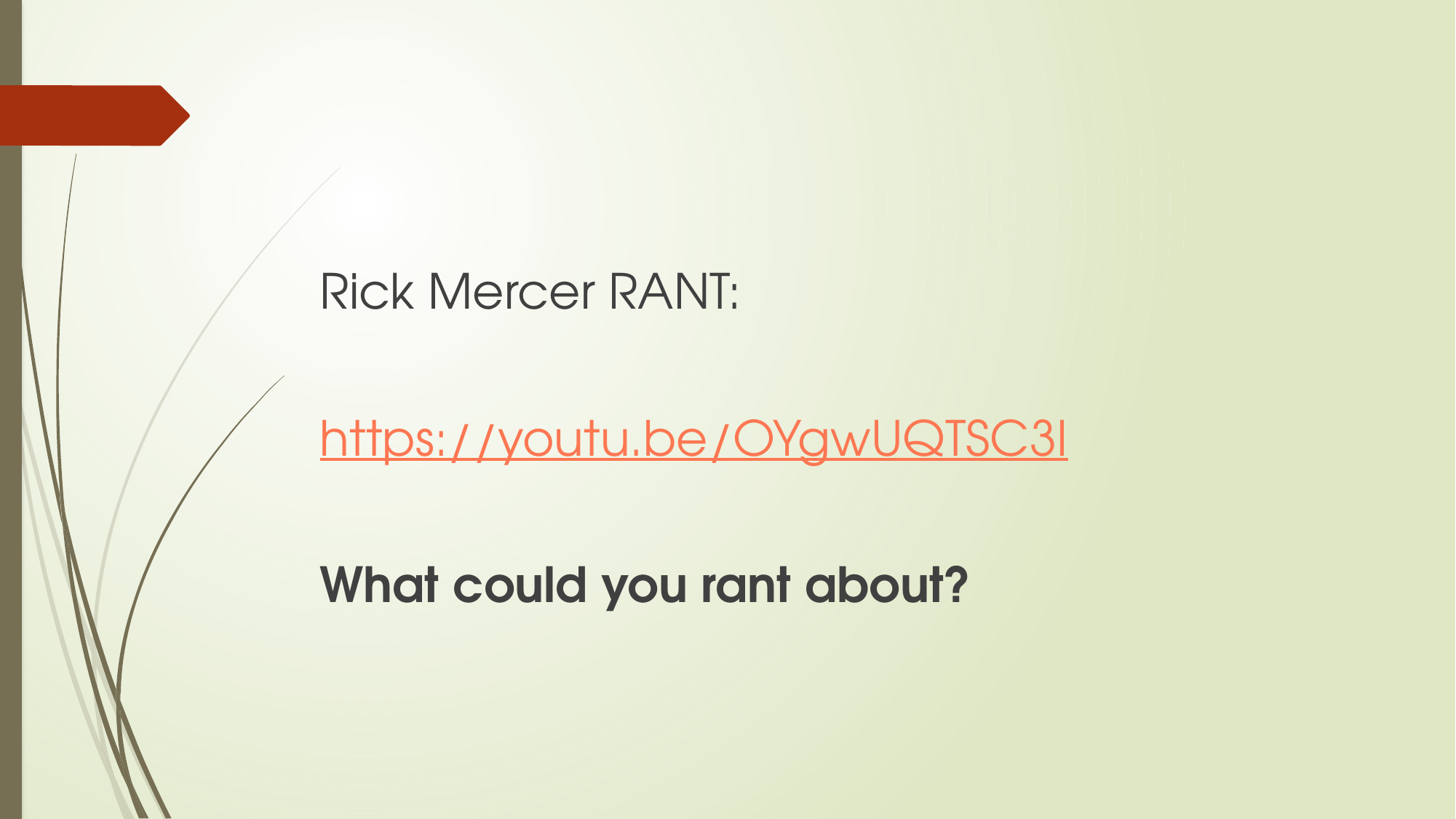

#
Rick Mercer RANT:

https://youtu.be/OYgwUQTSC3I

What could you rant about?